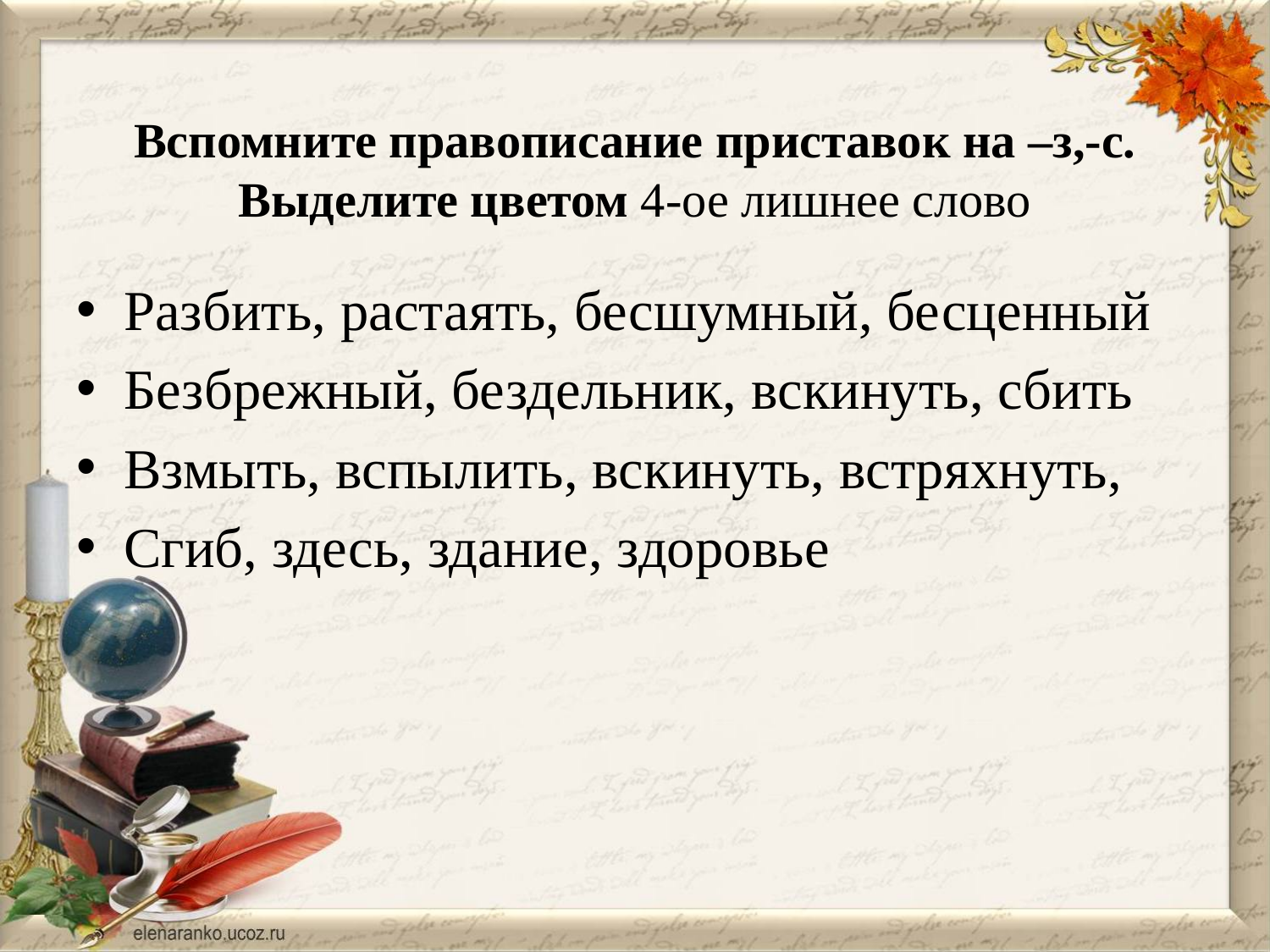

# Вспомните правописание приставок на –з,-с. Выделите цветом 4-ое лишнее слово

Разбить, растаять, бесшумный, бесценный
Безбрежный, бездельник, вскинуть, сбить
Взмыть, вспылить, вскинуть, встряхнуть,
Сгиб, здесь, здание, здоровье